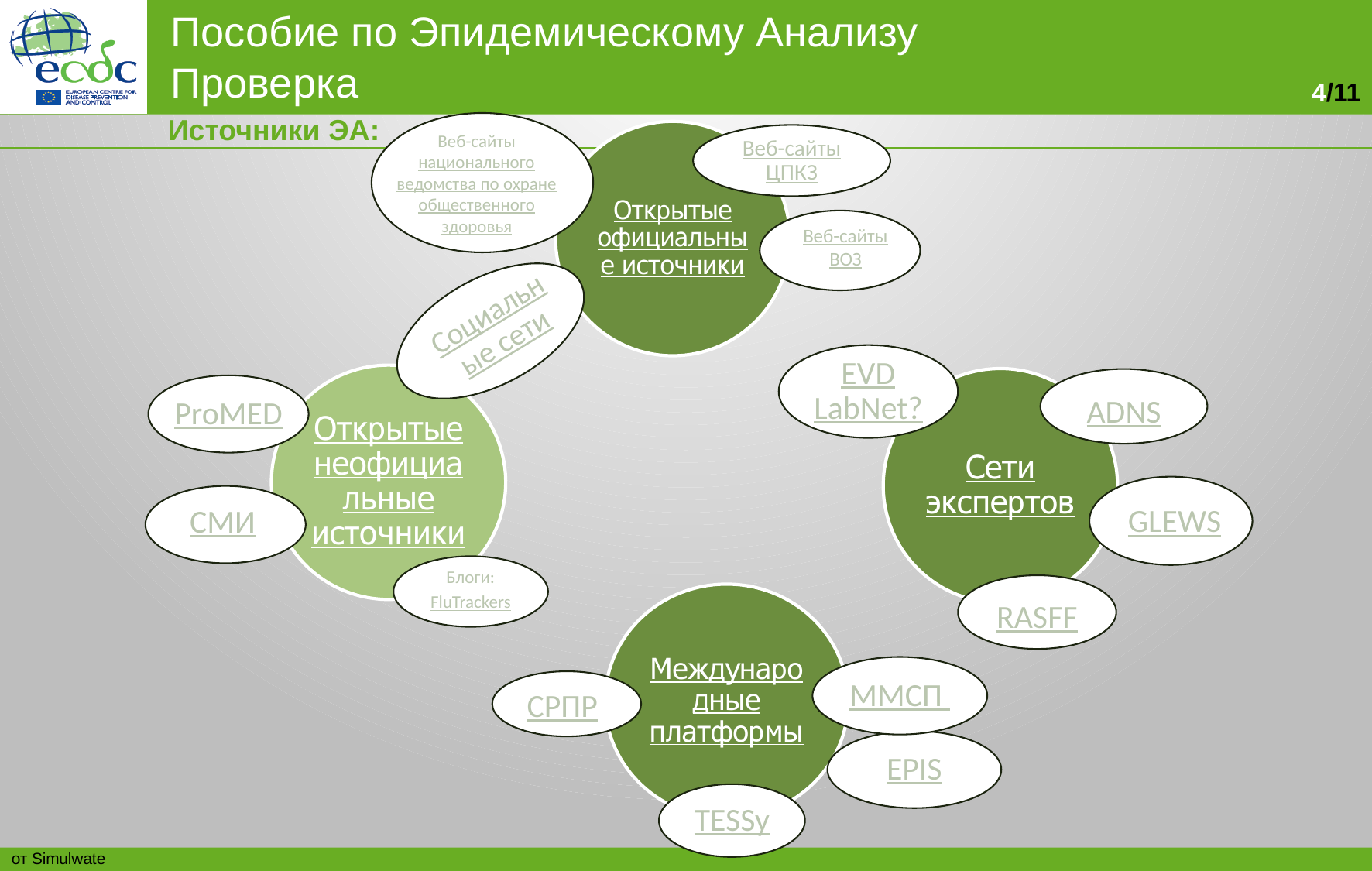

Источники ЭА:

Веб-сайты национального ведомства по охране общественного здоровья
Открытые официальные источники

Сети экспертов

Международные платформы

Открытые неофициальные источники

Веб-сайты ЦПКЗ

Веб-сайты ВОЗ

Социальные сети

EVD LabNet?

ADNS

ProMED

GLEWS

СМИ

Блоги:
FluTrackers

RASFF

ММСП

СРПР

EPIS

TESSy